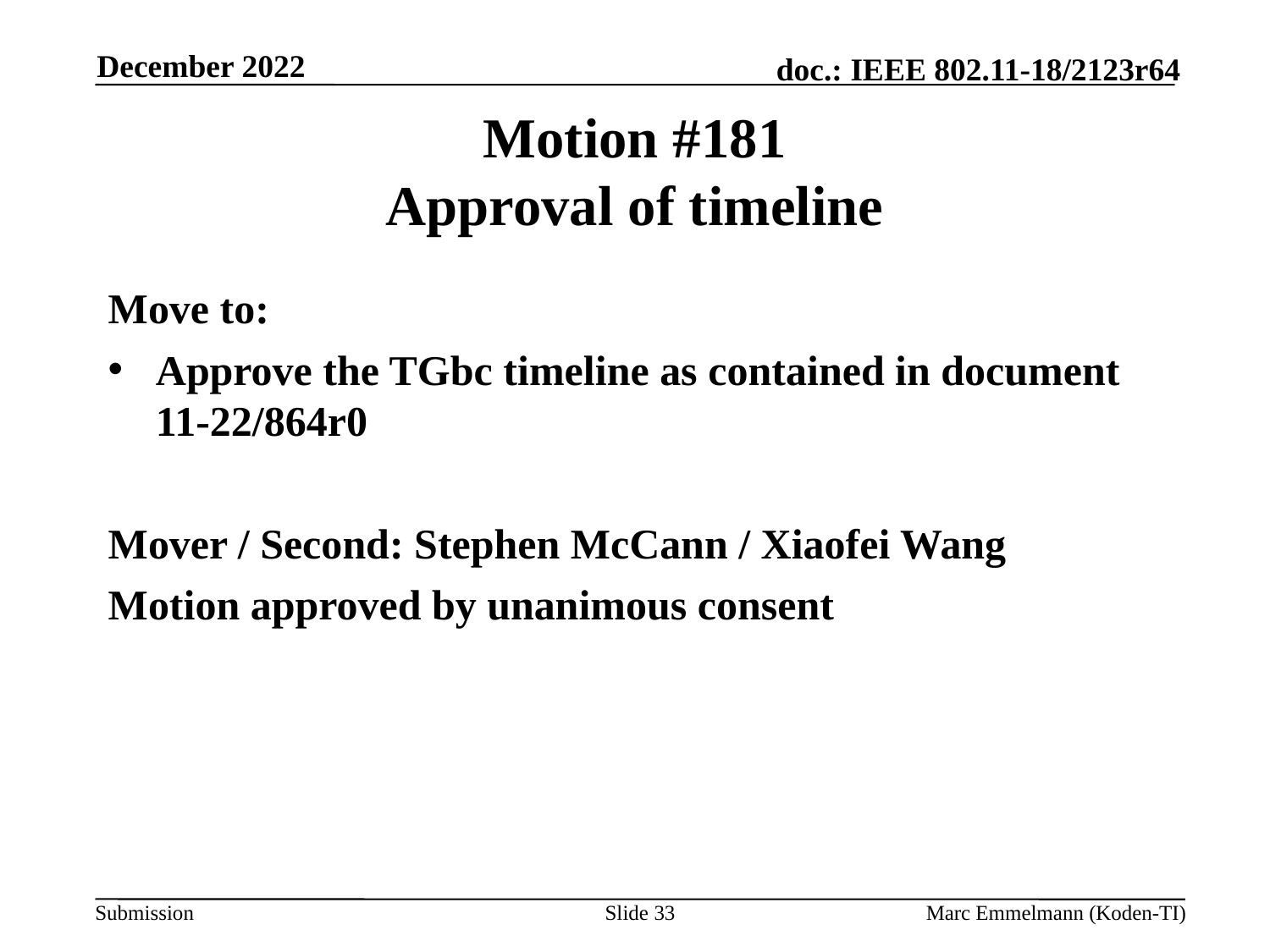

December 2022
# Motion #181 Approval of timeline
Move to:
Approve the TGbc timeline as contained in document 11-22/864r0

Mover / Second: Stephen McCann / Xiaofei Wang
Motion approved by unanimous consent

Slide 33
Marc Emmelmann (Koden-TI)